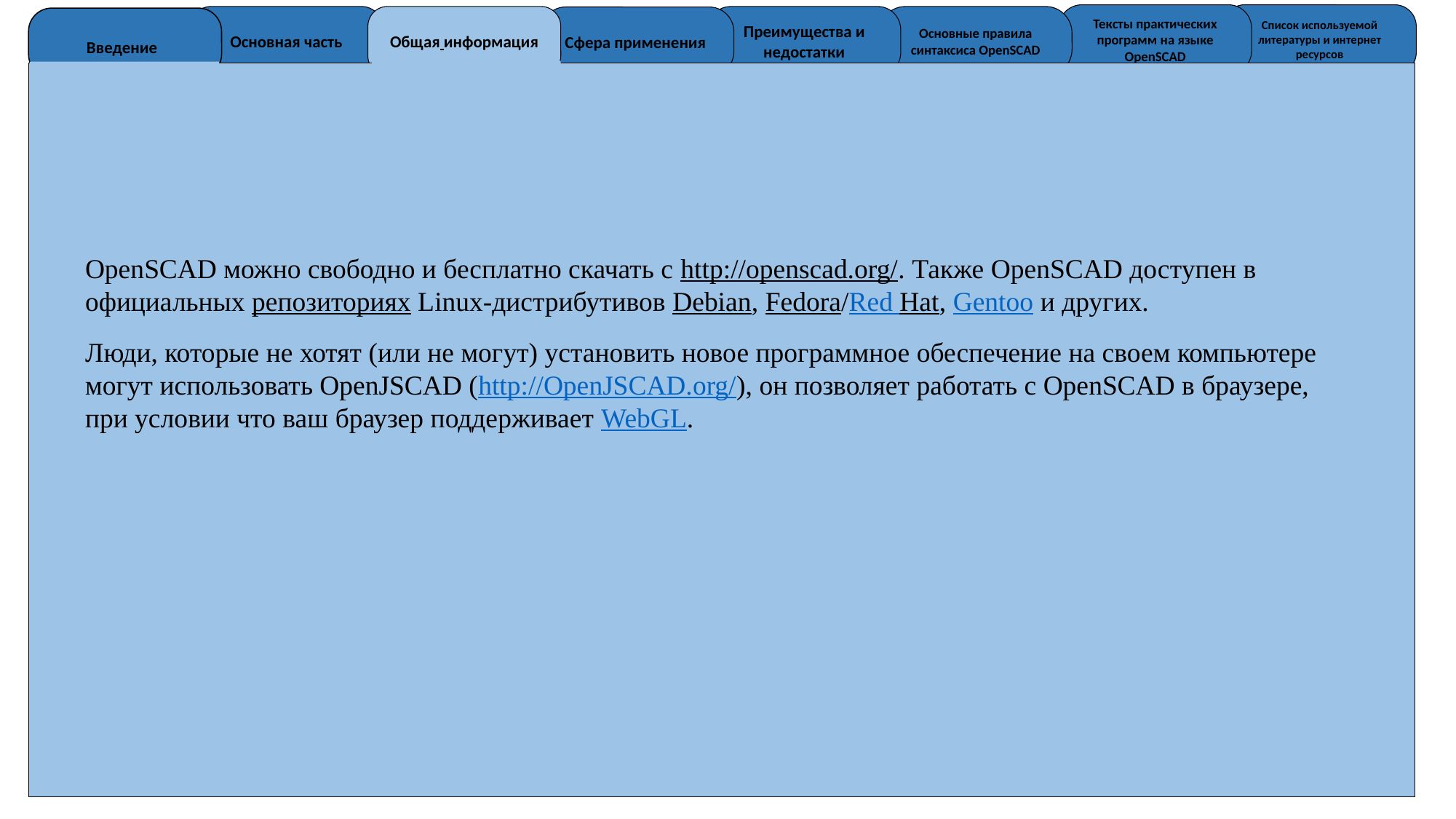

Тексты практических программ на языке OpenSCAD
Список используемой литературы и интернет ресурсов
Основная часть
Общая информация
Преимущества и недостатки
Основные правила синтаксиса OpenSCAD
Сфера применения
Введение

OpenSCAD можно свободно и бесплатно скачать с http://openscad.org/. Также OpenSCAD доступен в официальных репозиториях Linux-дистрибутивов Debian, Fedora/Red Hat, Gentoo и других.
Люди, которые не хотят (или не могут) установить новое программное обеспечение на своем компьютере могут использовать OpenJSCAD (http://OpenJSCAD.org/), он позволяет работать с OpenSCAD в браузере, при условии что ваш браузер поддерживает WebGL.